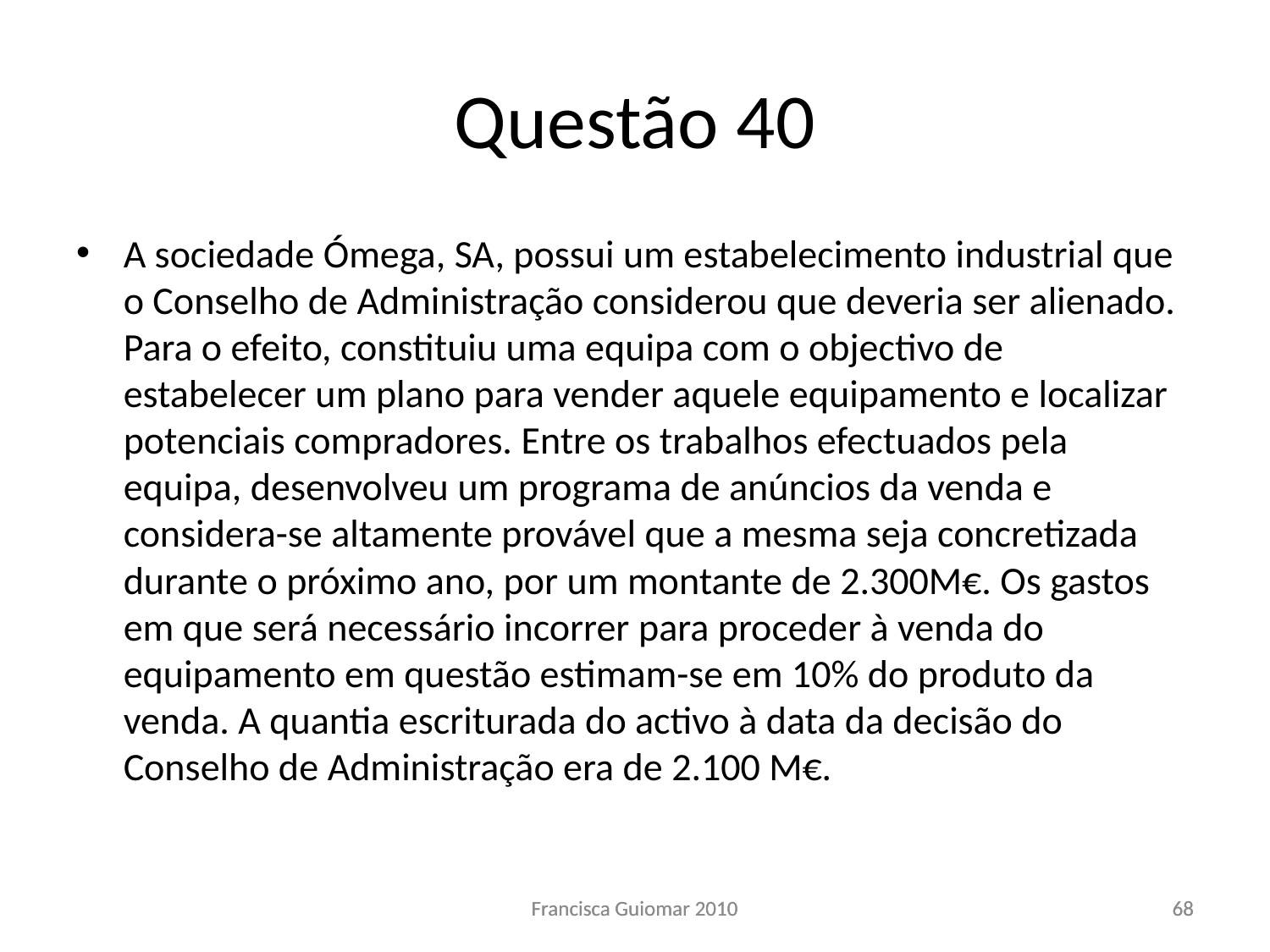

# Questão 40
A sociedade Ómega, SA, possui um estabelecimento industrial que o Conselho de Administração considerou que deveria ser alienado. Para o efeito, constituiu uma equipa com o objectivo de estabelecer um plano para vender aquele equipamento e localizar potenciais compradores. Entre os trabalhos efectuados pela equipa, desenvolveu um programa de anúncios da venda e considera-se altamente provável que a mesma seja concretizada durante o próximo ano, por um montante de 2.300M€. Os gastos em que será necessário incorrer para proceder à venda do equipamento em questão estimam-se em 10% do produto da venda. A quantia escriturada do activo à data da decisão do Conselho de Administração era de 2.100 M€.

Francisca Guiomar 2010
Francisca Guiomar 2010
68
68